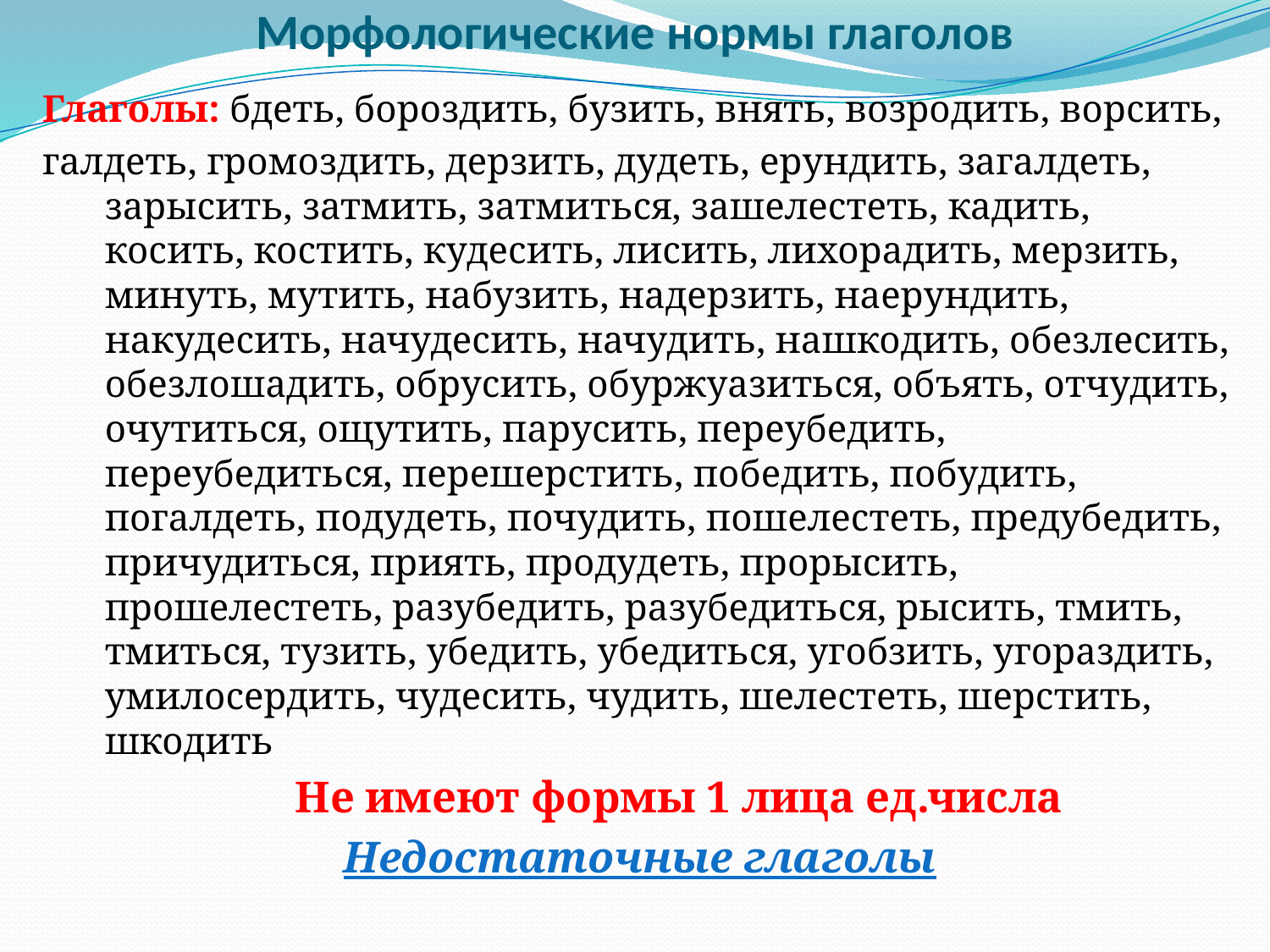

# Морфологические нормы глаголов
Глаголы: бдеть, бороздить, бузить, внять, возродить, ворсить,
галдеть, громоздить, дерзить, дудеть, ерундить, загалдеть, зарысить, затмить, затмиться, зашелестеть, кадить, косить, костить, кудесить, лисить, лихорадить, мерзить, минуть, мутить, набузить, надерзить, наерундить, накудесить, начудесить, начудить, нашкодить, обезлесить, обезлошадить, обрусить, обуржуазиться, объять, отчудить, очутиться, ощутить, парусить, переубедить, переубедиться, перешерстить, победить, побудить, погалдеть, подудеть, почудить, пошелестеть, предубедить, причудиться, приять, продудеть, прорысить, прошелестеть, разубедить, разубедиться, рысить, тмить, тмиться, тузить, убедить, убедиться, угобзить, угораздить, умилосердить, чудесить, чудить, шелестеть, шерстить, шкодить
       Не имеют формы 1 лица ед.числа
Недостаточные глаголы